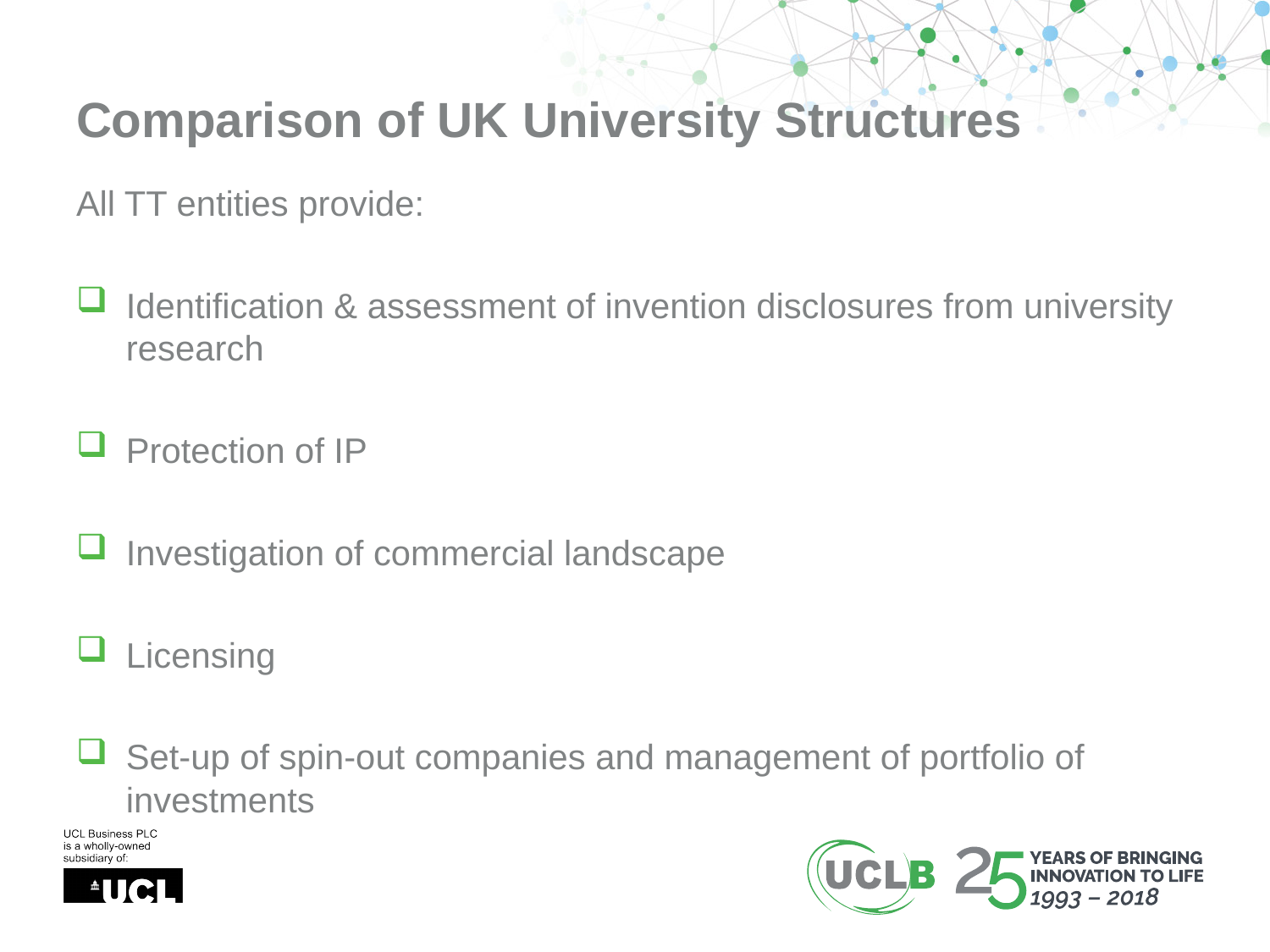

# Comparison of UK University Structures
All TT entities provide:

Identification & assessment of invention disclosures from university research

Protection of IP

Investigation of commercial landscape

Licensing

Set-up of spin-out companies and management of portfolio of investments